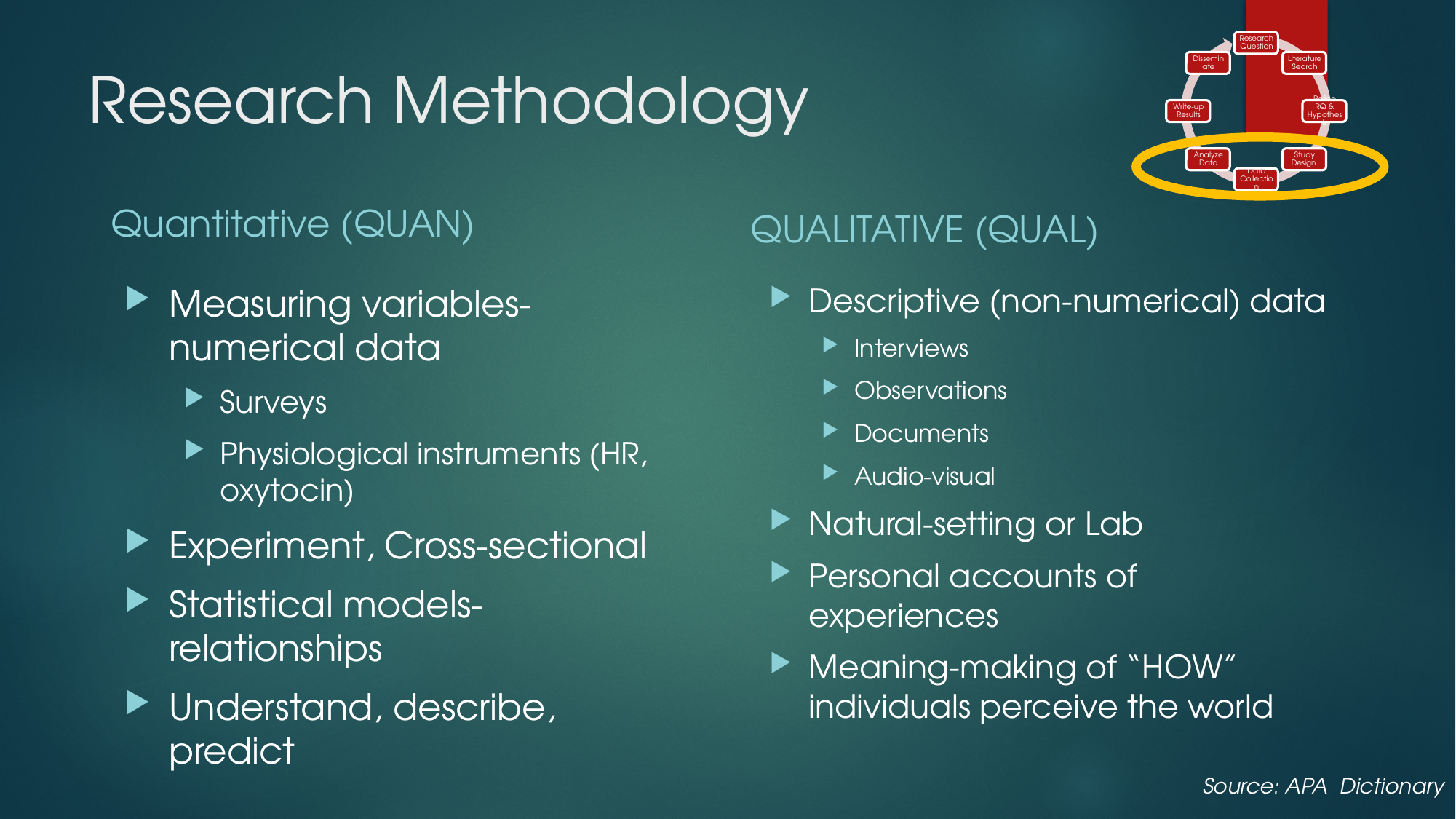

Research Question
Literature Search
Refine RQ & Hypothesis
Study Design
Data Collection
Analyze Data
Write-up Results
Disseminate
# Research Methodology

Quantitative (QUAN)
QUALITATIVE (QUAL)
Measuring variables-numerical data
Surveys
Physiological instruments (HR, oxytocin)
Experiment, Cross-sectional
Statistical models- relationships
Understand, describe, predict
Descriptive (non-numerical) data
Interviews
Observations
Documents
Audio-visual
Natural-setting or Lab
Personal accounts of experiences
Meaning-making of “HOW” individuals perceive the world

Source: APA  Dictionary